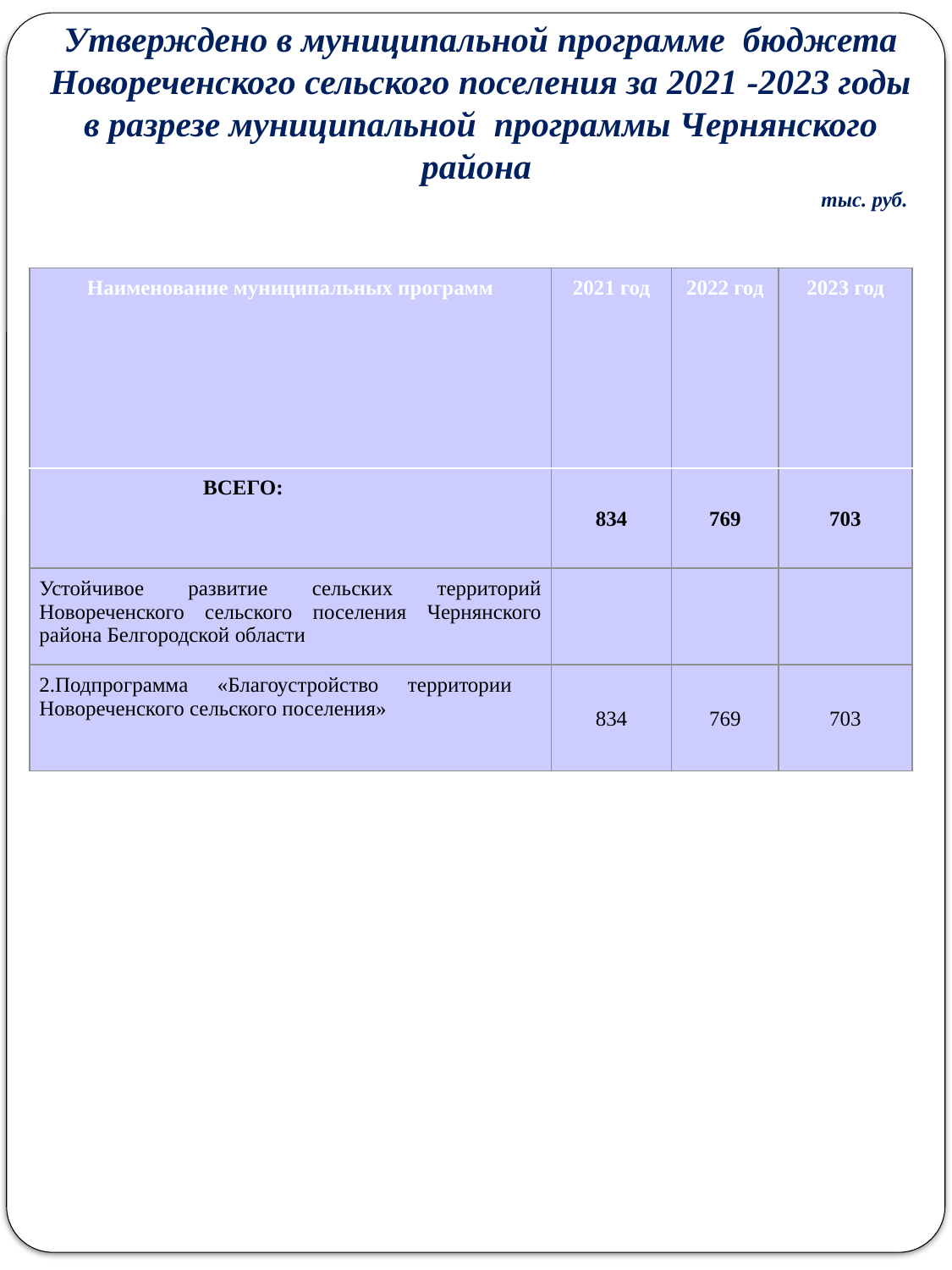

Утверждено в муниципальной программе  бюджета Новореченского сельского поселения за 2021 -2023 годы в разрезе муниципальной  программы Чернянского района
                                                                                                                                                 тыс. руб.
| Наименование муниципальных программ | 2021 год | 2022 год | 2023 год |
| --- | --- | --- | --- |
| ВСЕГО: | 834 | 769 | 703 |
| Устойчивое развитие сельских территорий Новореченского сельского поселения Чернянского района Белгородской области |  |  |  |
| 2.Подпрограмма «Благоустройство территории Новореченского сельского поселения» | 834 | 769 | 703 |